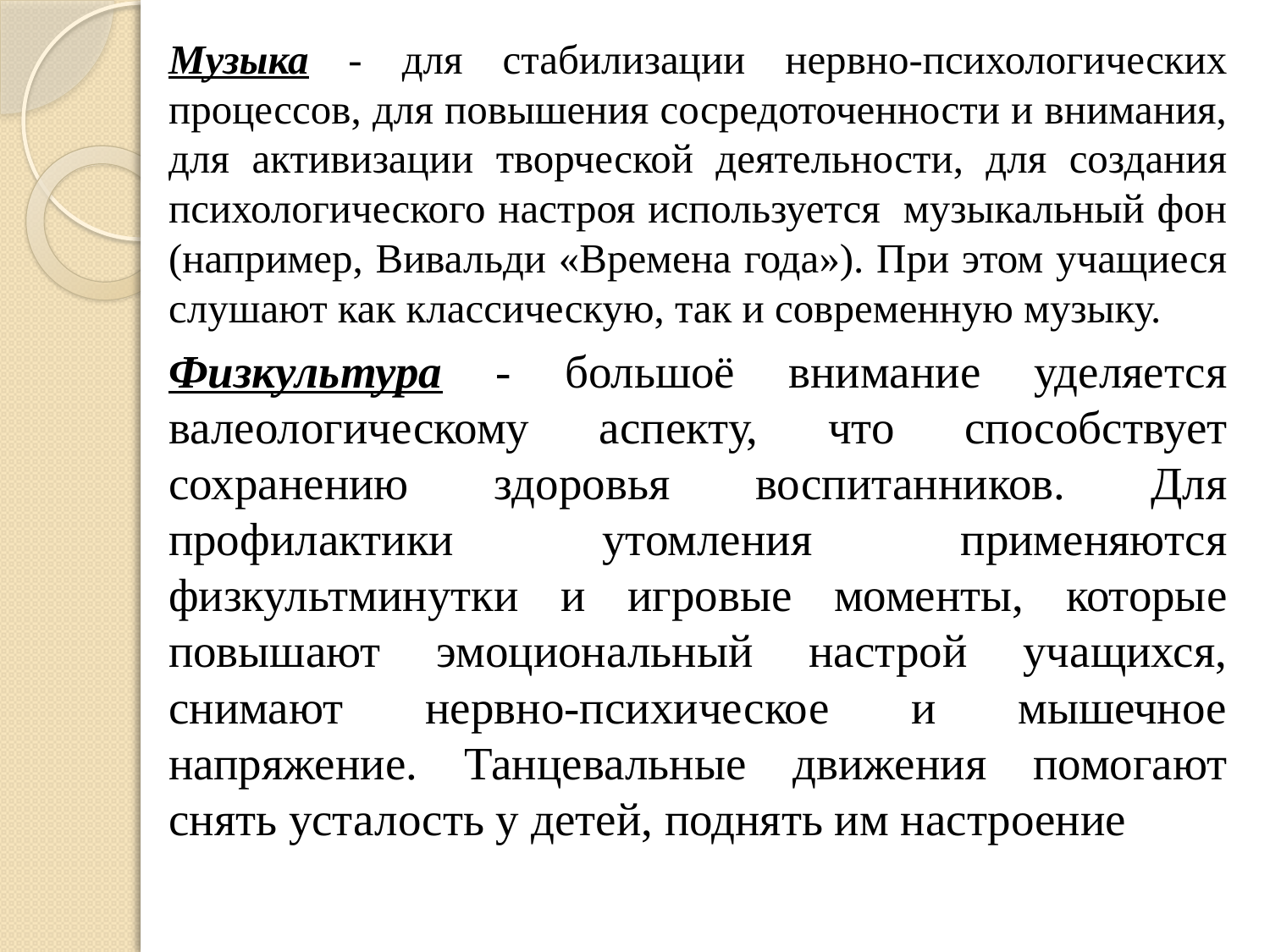

Музыка - для стабилизации нервно-психологических процессов, для повышения сосредоточенности и внимания, для активизации творческой деятельности, для создания психологического настроя используется  музыкальный фон (например, Вивальди «Времена года»). При этом учащиеся слушают как классическую, так и современную музыку.
Физкультура - большоё внимание уделяется валеологическому аспекту, что способствует сохранению здоровья воспитанников. Для профилактики утомления применяются физкультминутки и игровые моменты, которые повышают эмоциональный настрой учащихся, снимают нервно-психическое и мышечное напряжение. Танцевальные движения помогают снять усталость у детей, поднять им настроение